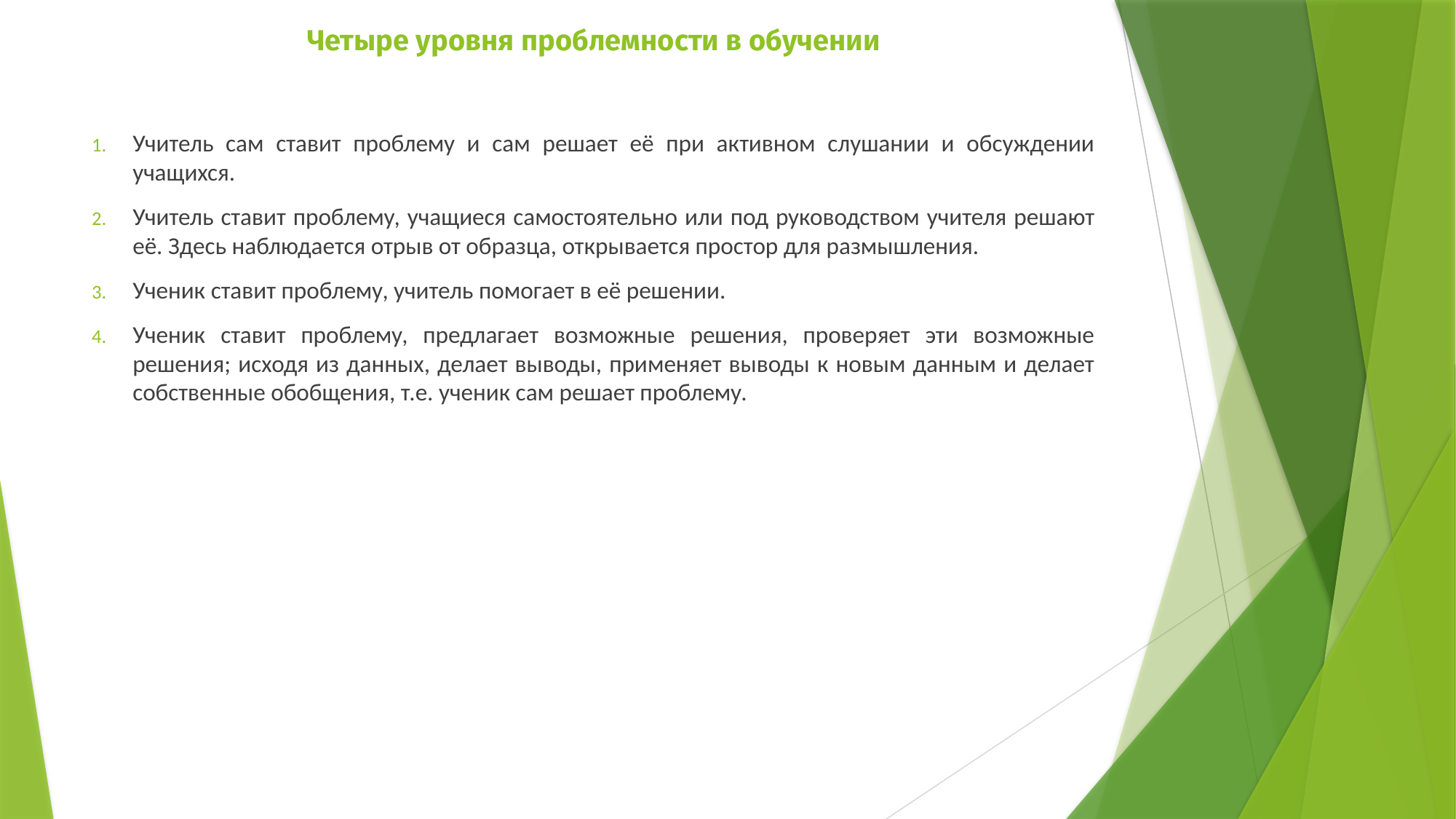

# Четыре уровня проблемности в обучении
Учитель сам ставит проблему и сам решает её при активном слушании и обсуждении учащихся.
Учитель ставит проблему, учащиеся самостоятельно или под руководством учителя решают её. Здесь наблюдается отрыв от образца, открывается простор для размышления.
Ученик ставит проблему, учитель помогает в её решении.
Ученик ставит проблему, предлагает возможные решения, проверяет эти возможные решения; исходя из данных, делает выводы, применяет выводы к новым данным и делает собственные обобщения, т.е. ученик сам решает проблему.